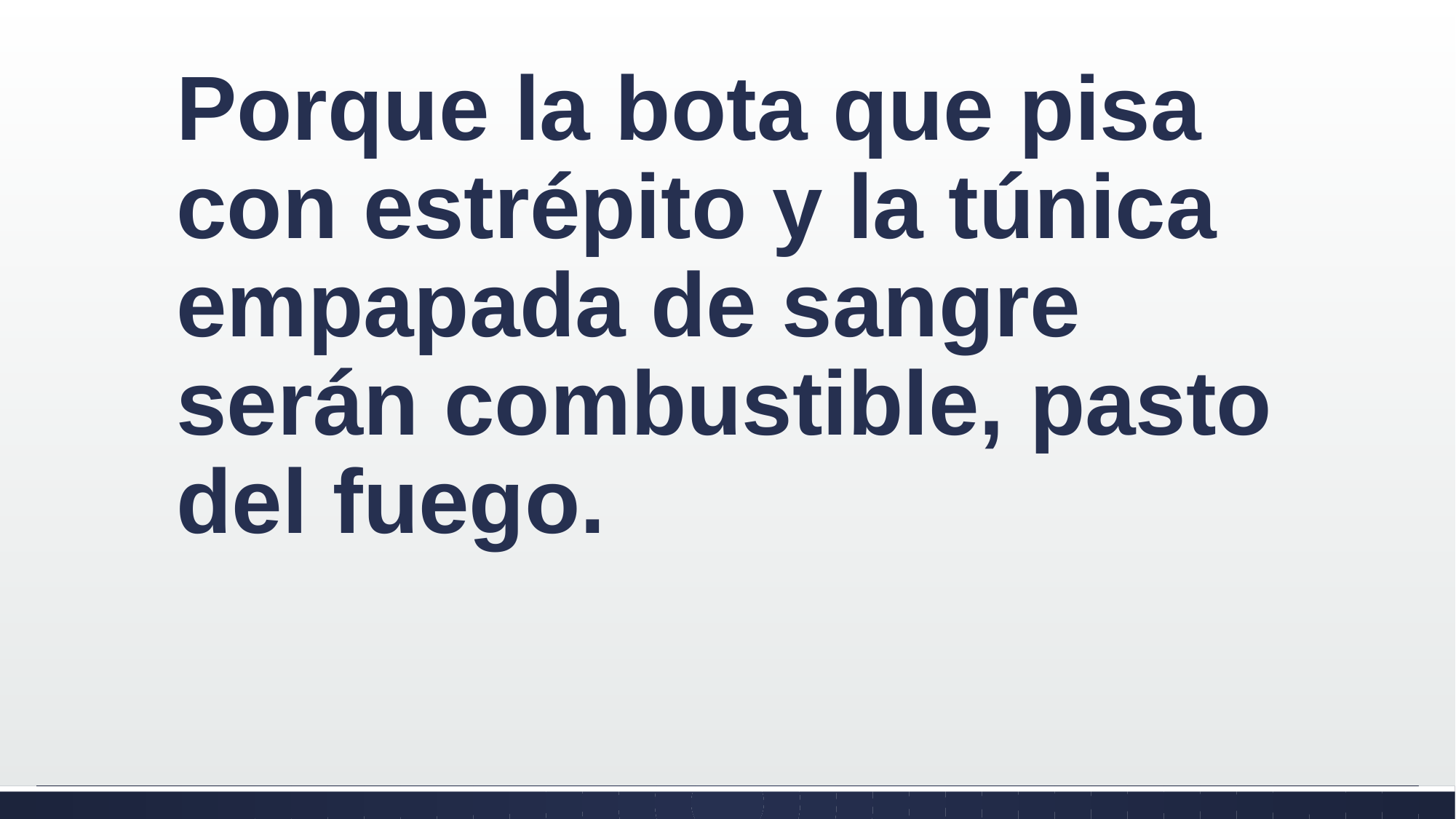

#
Porque la bota que pisa con estrépito y la túnica empapada de sangre serán combustible, pasto del fuego.